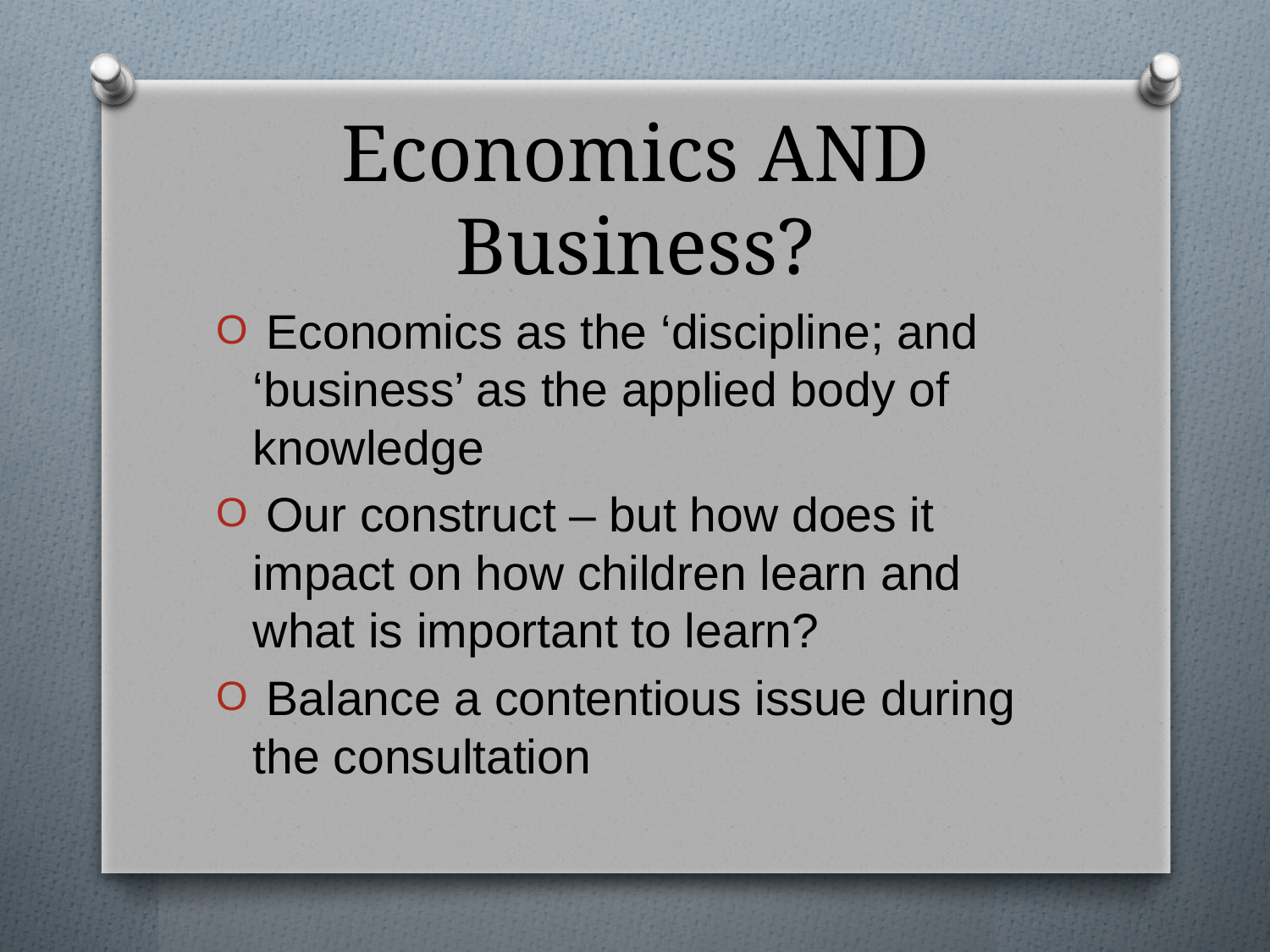

# Economics AND Business?
 Economics as the ‘discipline; and ‘business’ as the applied body of knowledge
 Our construct – but how does it impact on how children learn and what is important to learn?
 Balance a contentious issue during the consultation